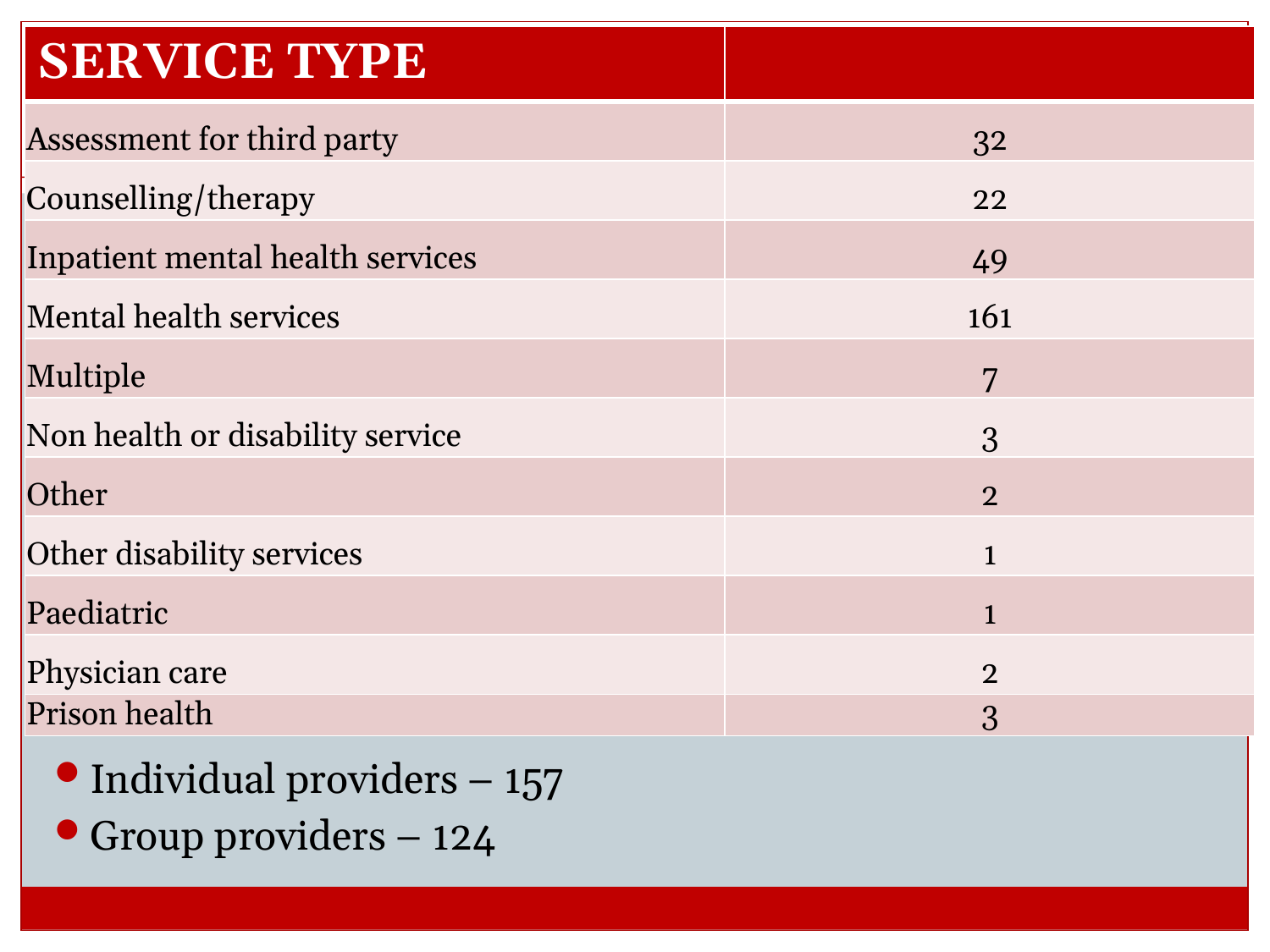

| SERVICE TYPE |  |
| --- | --- |
| Assessment for third party | 32 |
| Counselling/therapy | 22 |
| Inpatient mental health services | 49 |
| Mental health services | 161 |
| Multiple | 7 |
| Non health or disability service | 3 |
| Other | 2 |
| Other disability services | 1 |
| Paediatric | 1 |
| Physician care | 2 |
| Prison health | 3 |
#
Individual providers – 157
Group providers – 124